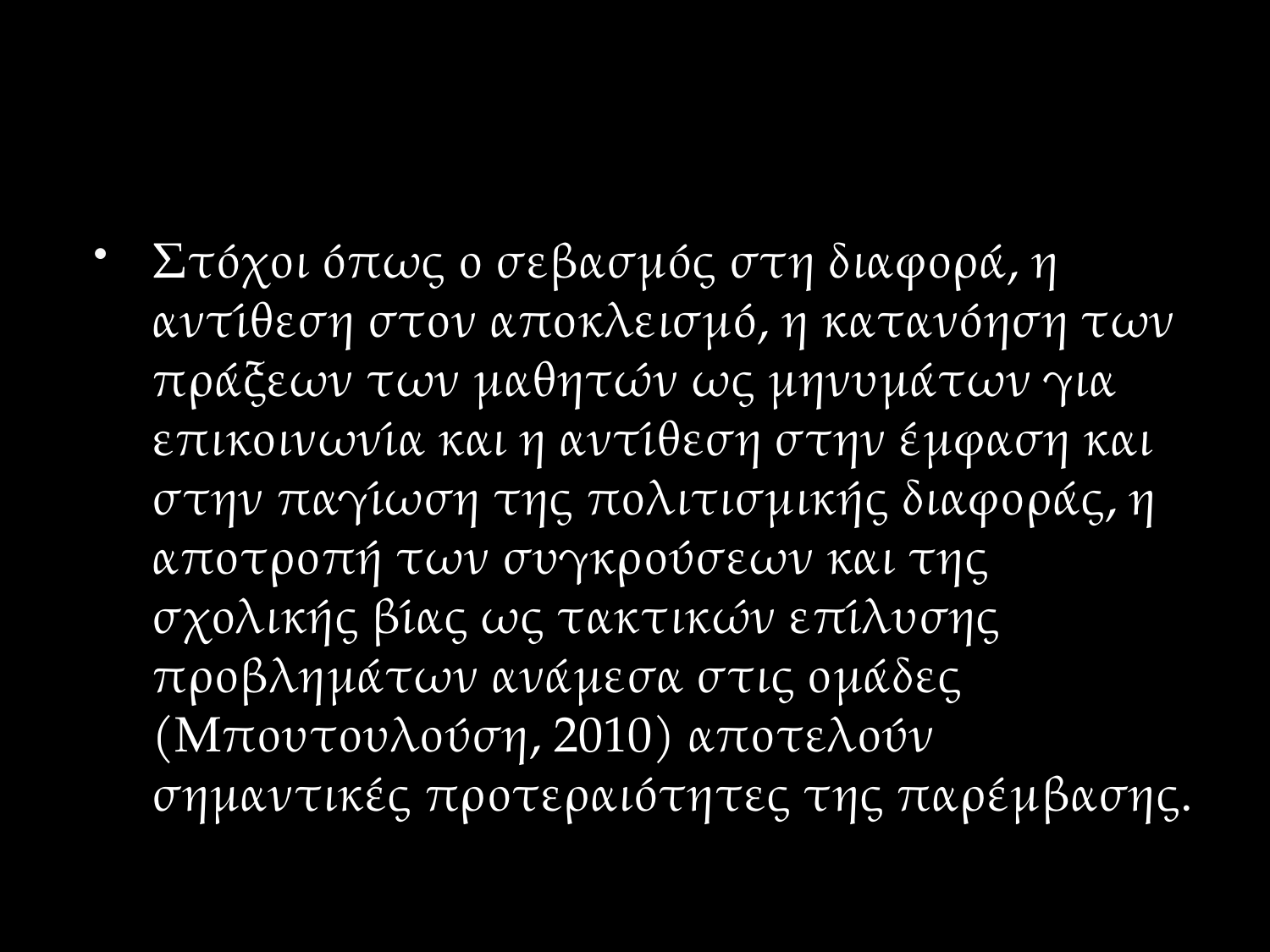

Στόχοι όπως ο σεβασμός στη διαφορά, η αντίθεση στον αποκλεισμό, η κατανόηση των πράξεων των μαθητών ως μηνυμάτων για επικοινωνία και η αντίθεση στην έμφαση και στην παγίωση της πολιτισμικής διαφοράς, η αποτροπή των συγκρούσεων και της σχολικής βίας ως τακτικών επίλυσης προβλημάτων ανάμεσα στις ομάδες (Μπουτουλούση, 2010) αποτελούν σημαντικές προτεραιότητες της παρέμβασης.